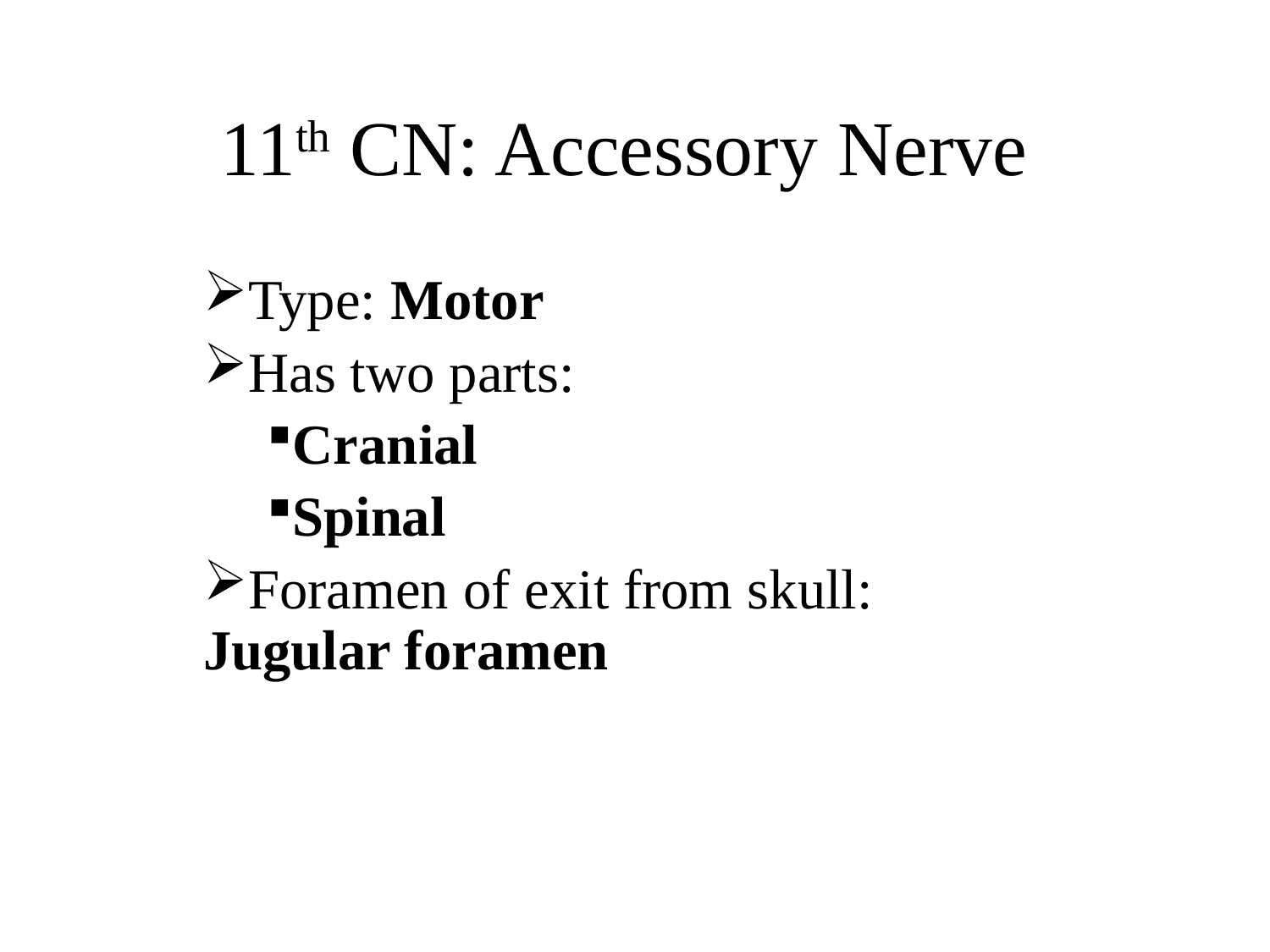

# 11th CN: Accessory Nerve
Type: Motor
Has two parts:
Cranial
Spinal
Foramen of exit from skull: Jugular foramen